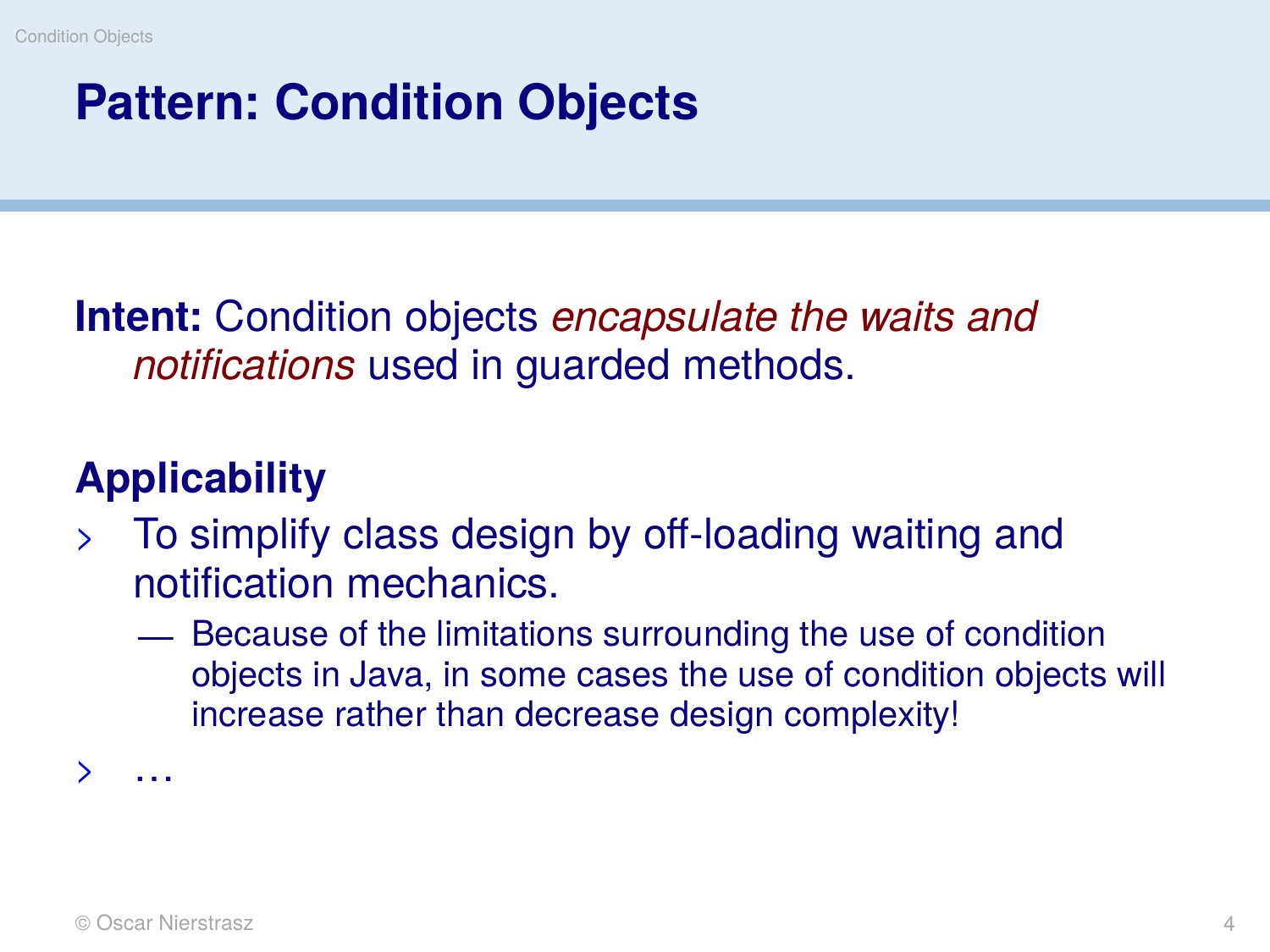

Condition Objects
# Pattern: Condition Objects
Intent: Condition objects encapsulate the waits and notifications used in guarded methods.

Applicability
To simplify class design by off-loading waiting and notification mechanics.
Because of the limitations surrounding the use of condition objects in Java, in some cases the use of condition objects will increase rather than decrease design complexity!
…
© Oscar Nierstrasz
4